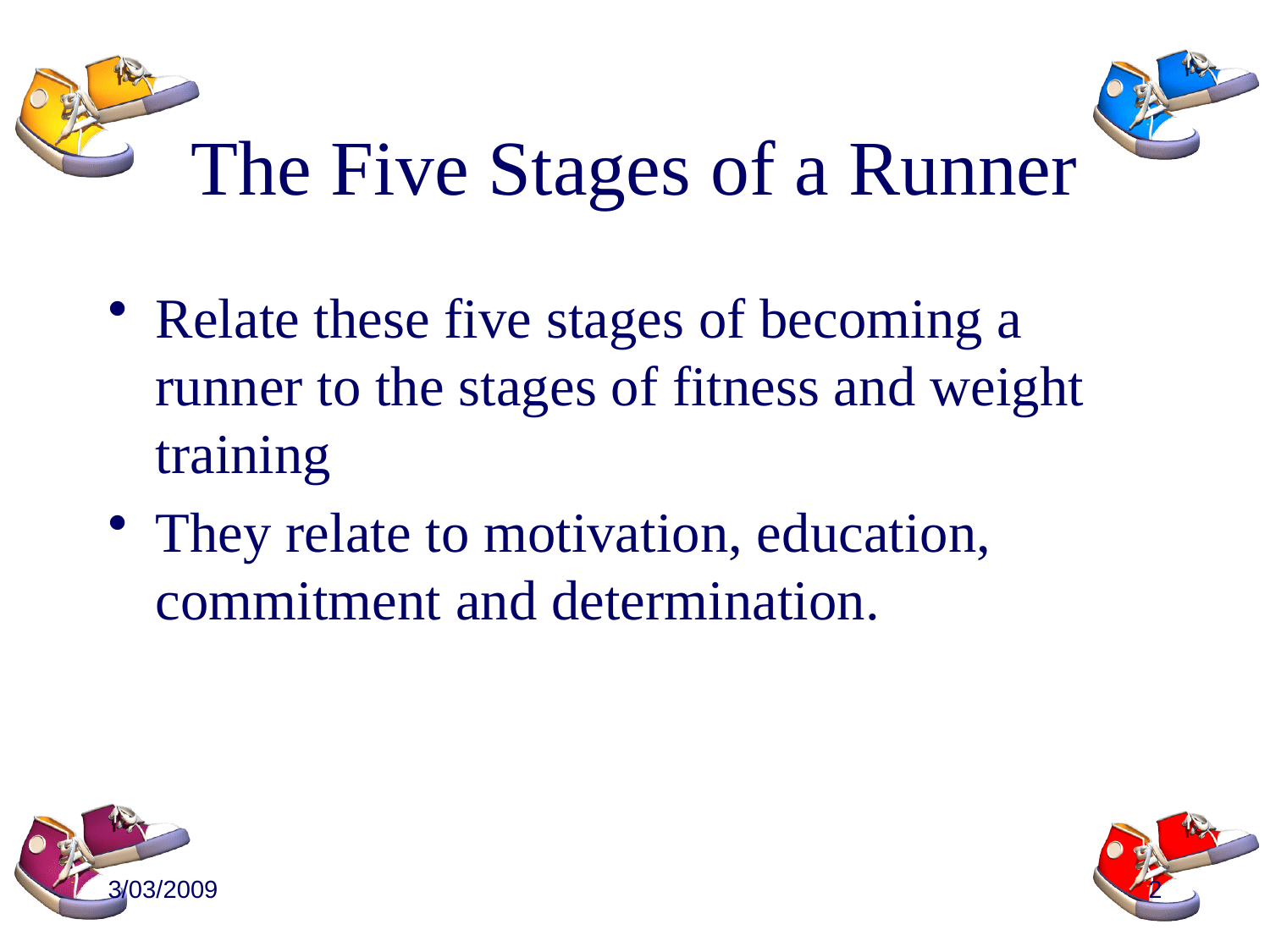

# The Five Stages of a Runner
Relate these five stages of becoming a runner to the stages of fitness and weight training
They relate to motivation, education, commitment and determination.

3/03/2009
2